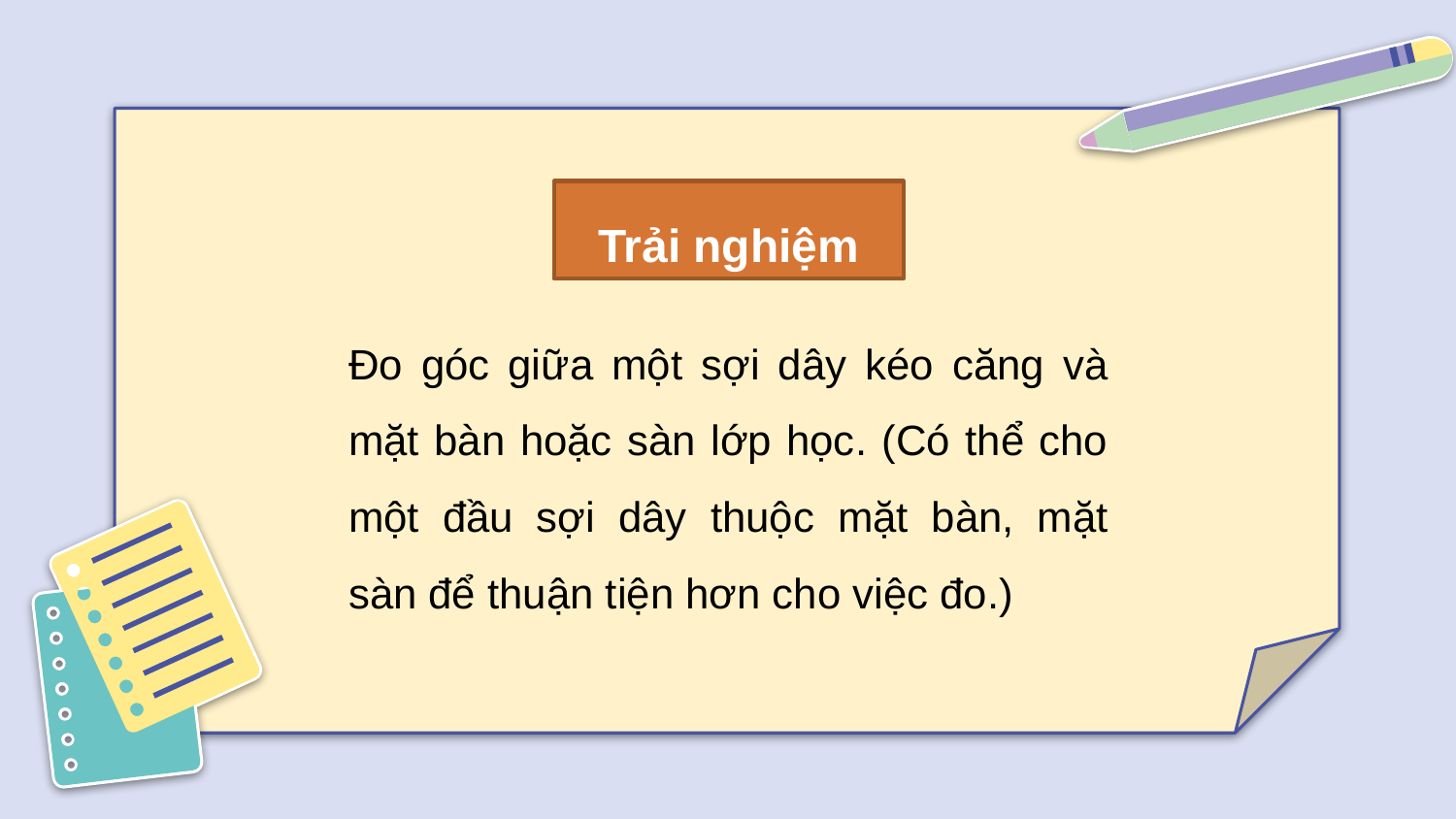

Trải nghiệm
Đo góc giữa một sợi dây kéo căng và mặt bàn hoặc sàn lớp học. (Có thể cho một đầu sợi dây thuộc mặt bàn, mặt sàn để thuận tiện hơn cho việc đo.)